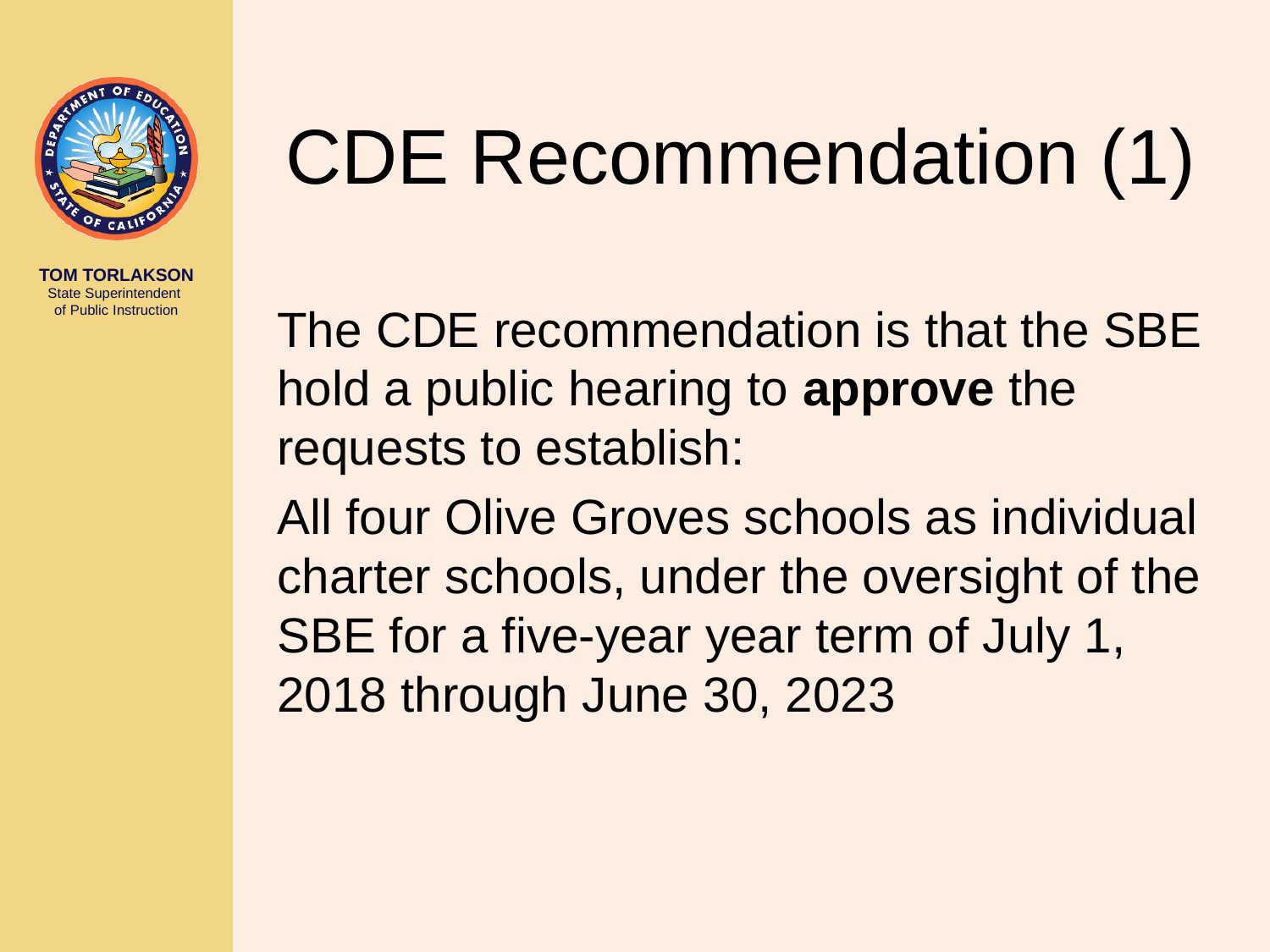

# CDE Recommendation (1)

The CDE recommendation is that the SBE hold a public hearing to approve the requests to establish:
All four Olive Groves schools as individual charter schools, under the oversight of the SBE for a five-year year term of July 1, 2018 through June 30, 2023